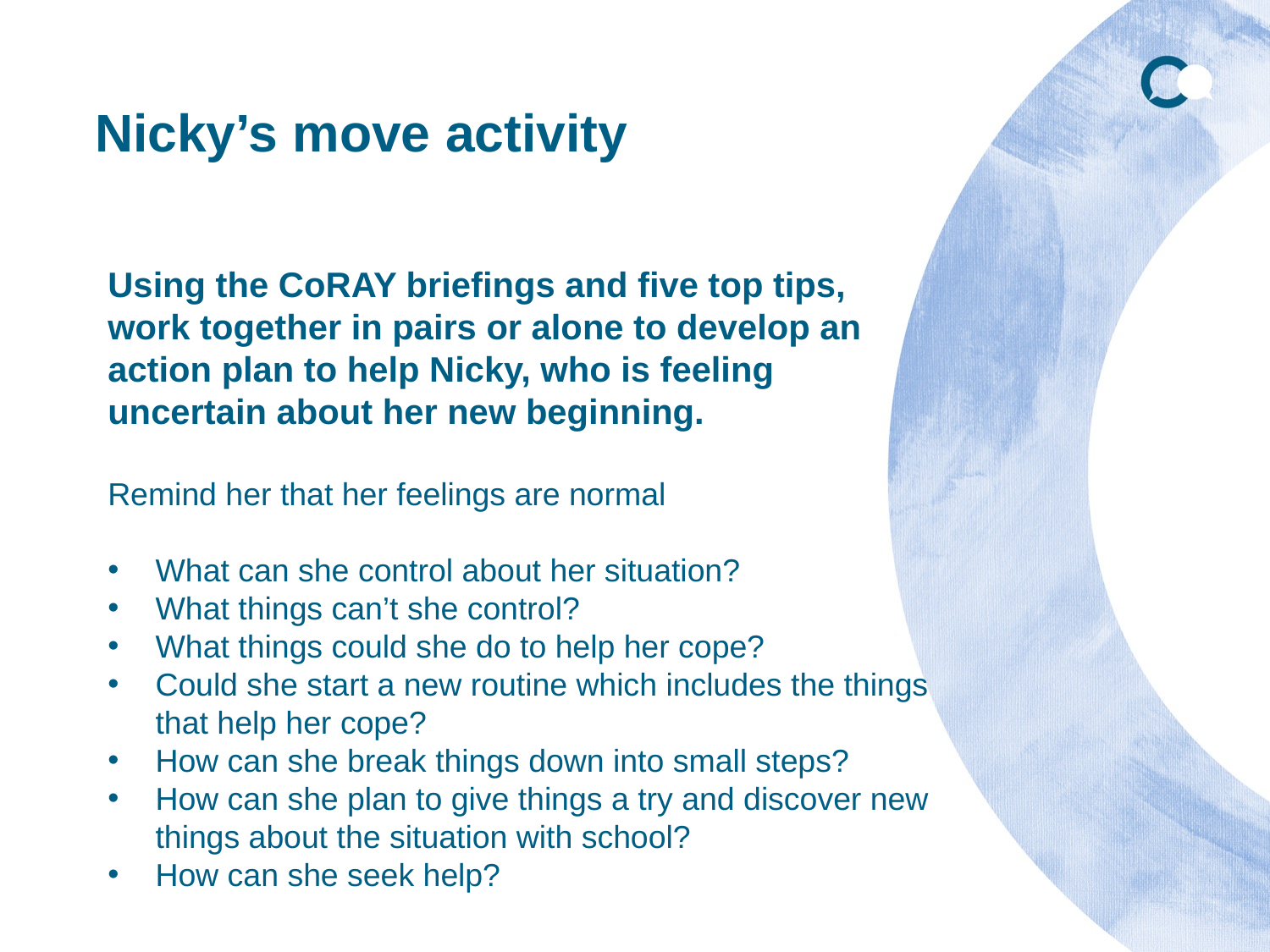

# Nicky’s move activity
Using the CoRAY briefings and five top tips,
work together in pairs or alone to develop an
action plan to help Nicky, who is feeling
uncertain about her new beginning.

Remind her that her feelings are normal

What can she control about her situation?
What things can’t she control?
What things could she do to help her cope?
Could she start a new routine which includes the things that help her cope?
How can she break things down into small steps?
How can she plan to give things a try and discover new things about the situation with school?
How can she seek help?